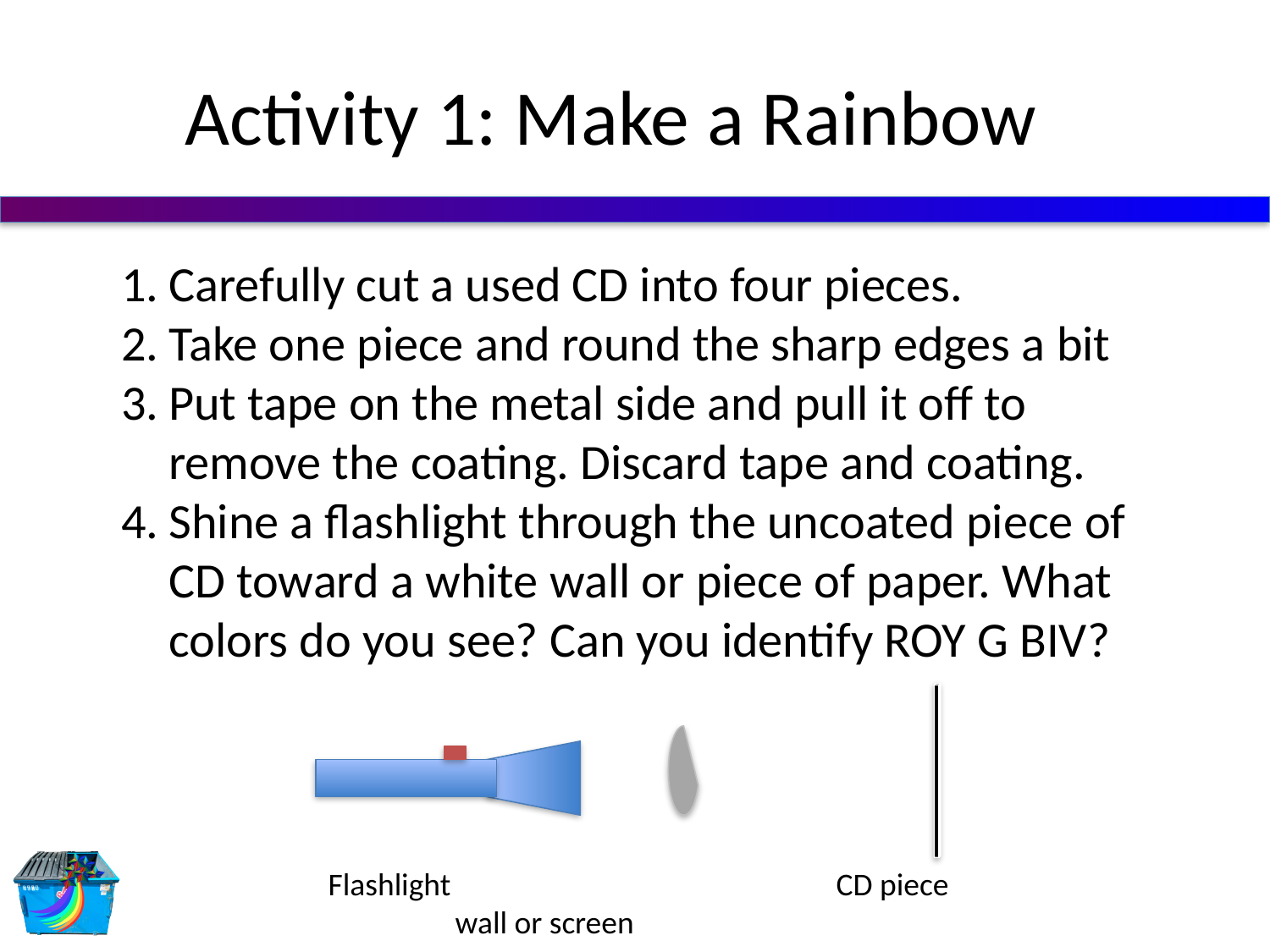

Activity 1: Make a Rainbow
Carefully cut a used CD into four pieces.
Take one piece and round the sharp edges a bit
Put tape on the metal side and pull it off to remove the coating. Discard tape and coating.
Shine a flashlight through the uncoated piece of CD toward a white wall or piece of paper. What colors do you see? Can you identify ROY G BIV?

Flashlight				CD piece		wall or screen